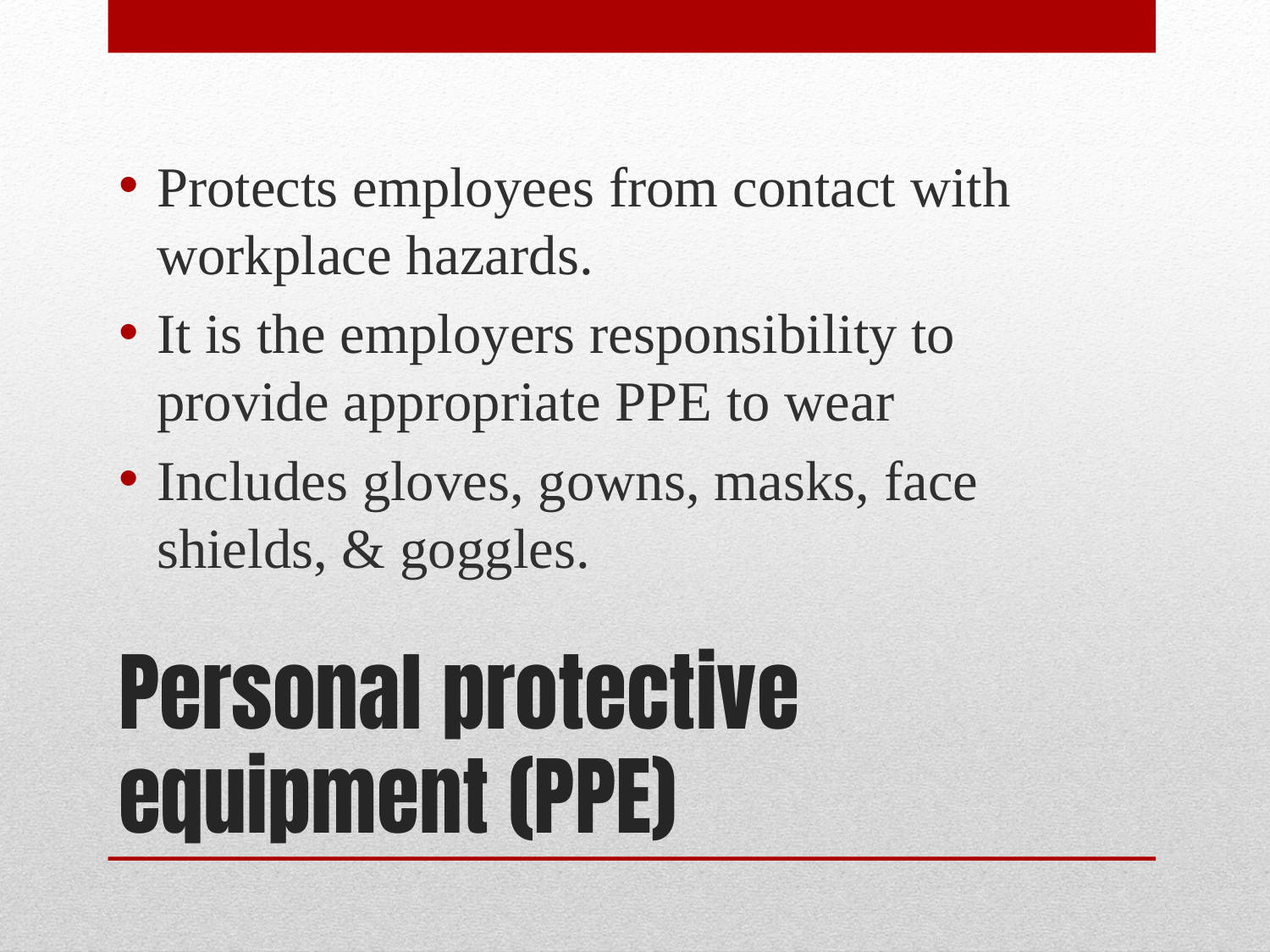

Protects employees from contact with workplace hazards.
It is the employers responsibility to provide appropriate PPE to wear
Includes gloves, gowns, masks, face shields, & goggles.
# Personal protective equipment (PPE)